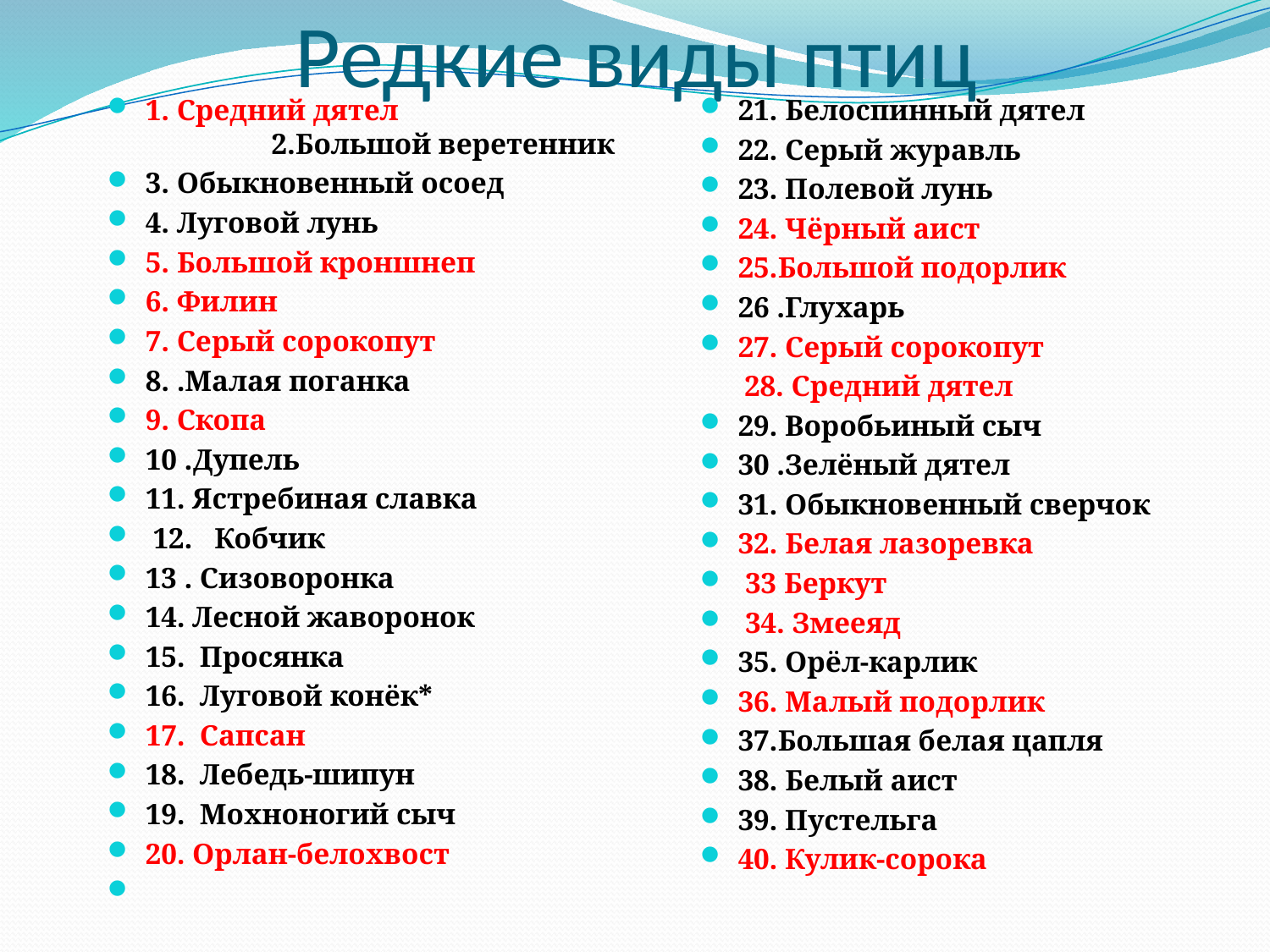

# Редкие виды птиц
1. Средний дятел                                                          2.Большой веретенник
3. Обыкновенный осоед
4. Луговой лунь
5. Большой кроншнеп
6. Филин
7. Серый сорокопут
8. .Малая поганка
9. Скопа
10 .Дупель
11. Ястребиная славка
 12.   Кобчик
13 . Сизоворонка
14. Лесной жаворонок
15.  Просянка
16.  Луговой конёк*
17.  Сапсан
18.  Лебедь-шипун
19.  Мохноногий сыч
20. Орлан-белохвост

21. Белоспинный дятел
22. Серый журавль
23. Полевой лунь
24. Чёрный аист
25.Большой подорлик
26 .Глухарь
27. Серый сорокопут
      28. Средний дятел
29. Воробьиный сыч
30 .Зелёный дятел
31. Обыкновенный сверчок
32. Белая лазоревка
 33 Беркут
 34. Змееяд
35. Орёл-карлик
36. Малый подорлик
37.Большая белая цапля
38. Белый аист
39. Пустельга
40. Кулик-сорока